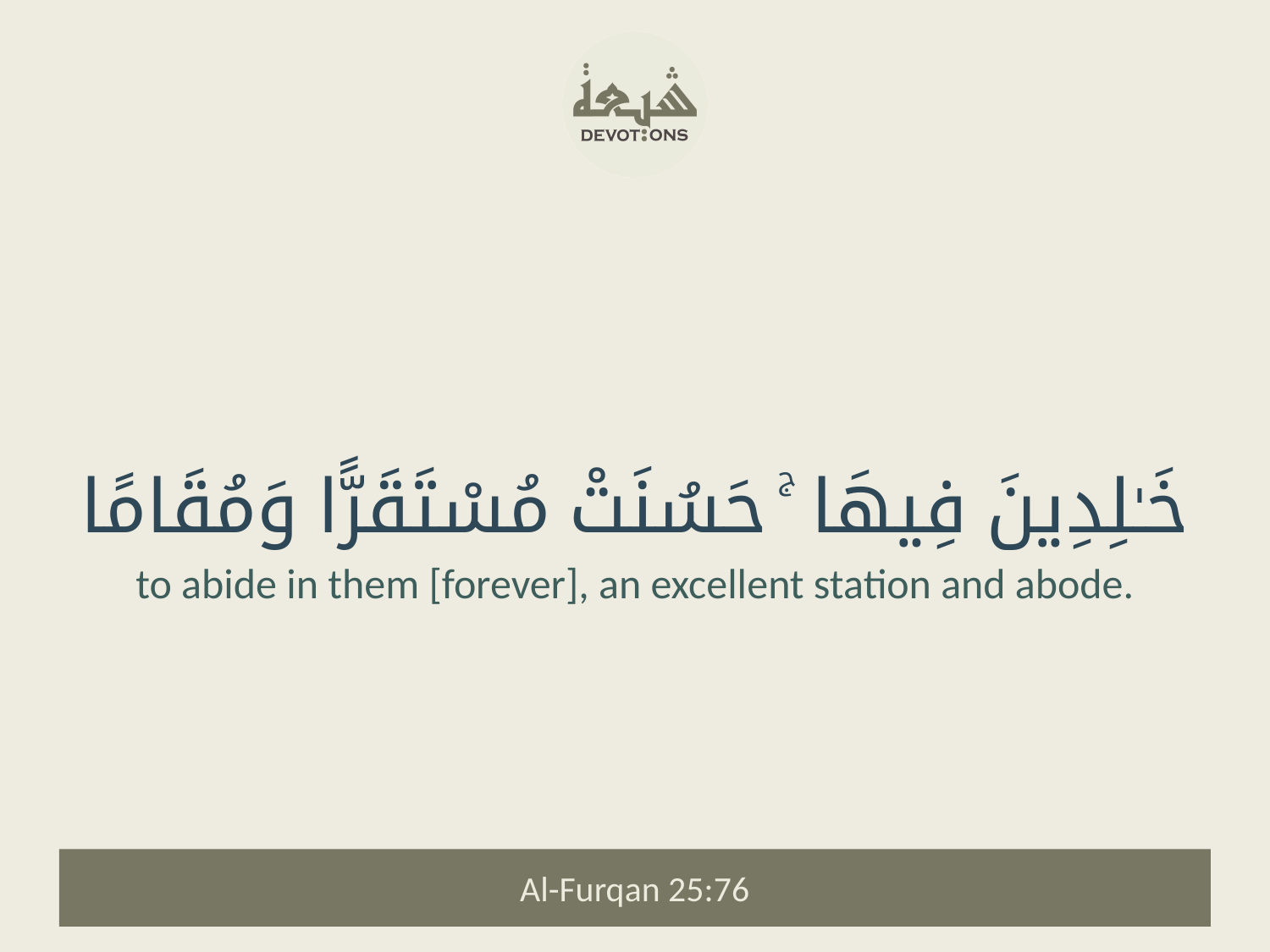

خَـٰلِدِينَ فِيهَا ۚ حَسُنَتْ مُسْتَقَرًّا وَمُقَامًا
to abide in them [forever], an excellent station and abode.
Al-Furqan 25:76